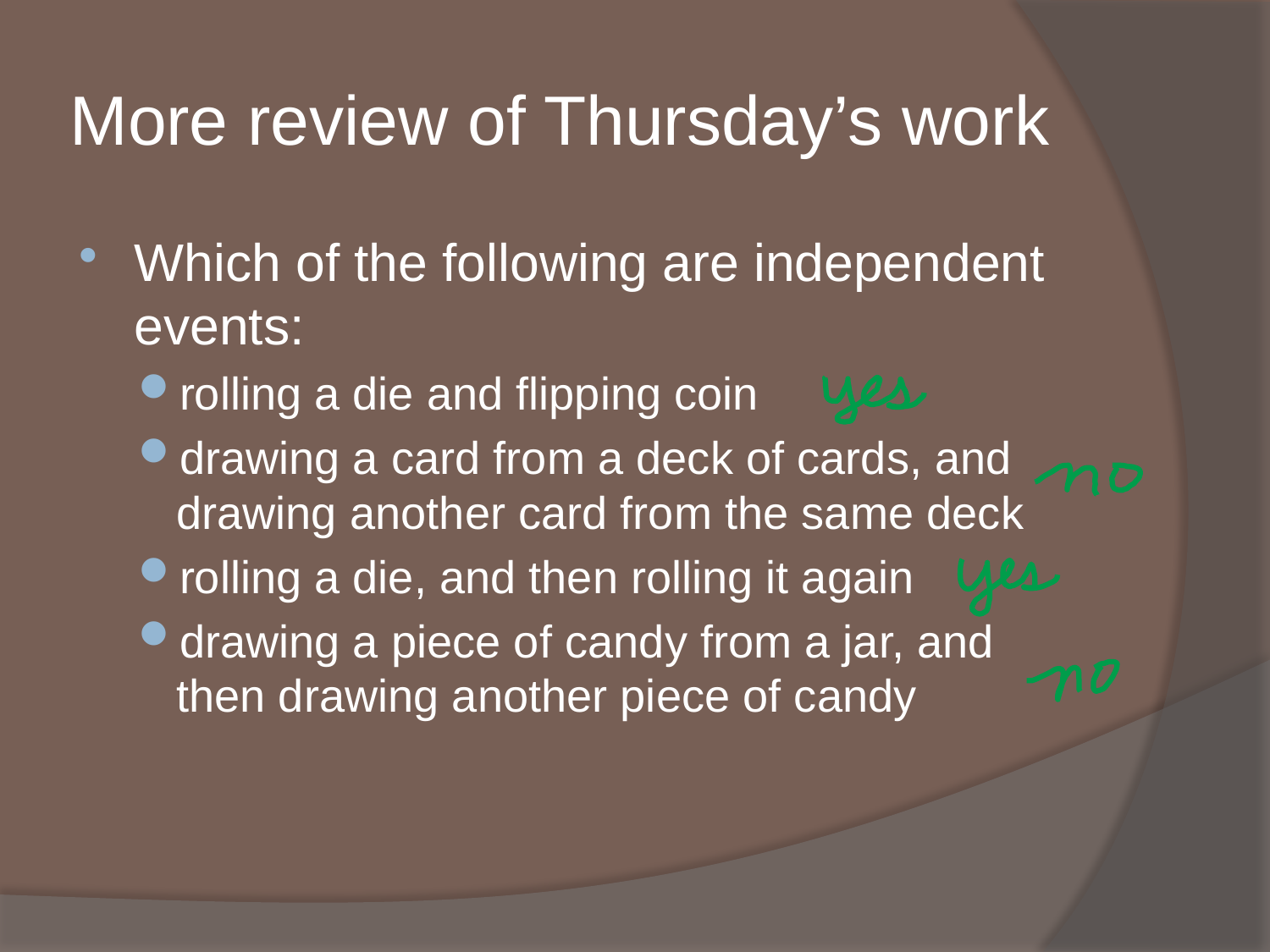

# More review of Thursday’s work
Which of the following are independent events:
rolling a die and flipping coin
drawing a card from a deck of cards, and drawing another card from the same deck
rolling a die, and then rolling it again
drawing a piece of candy from a jar, and then drawing another piece of candy